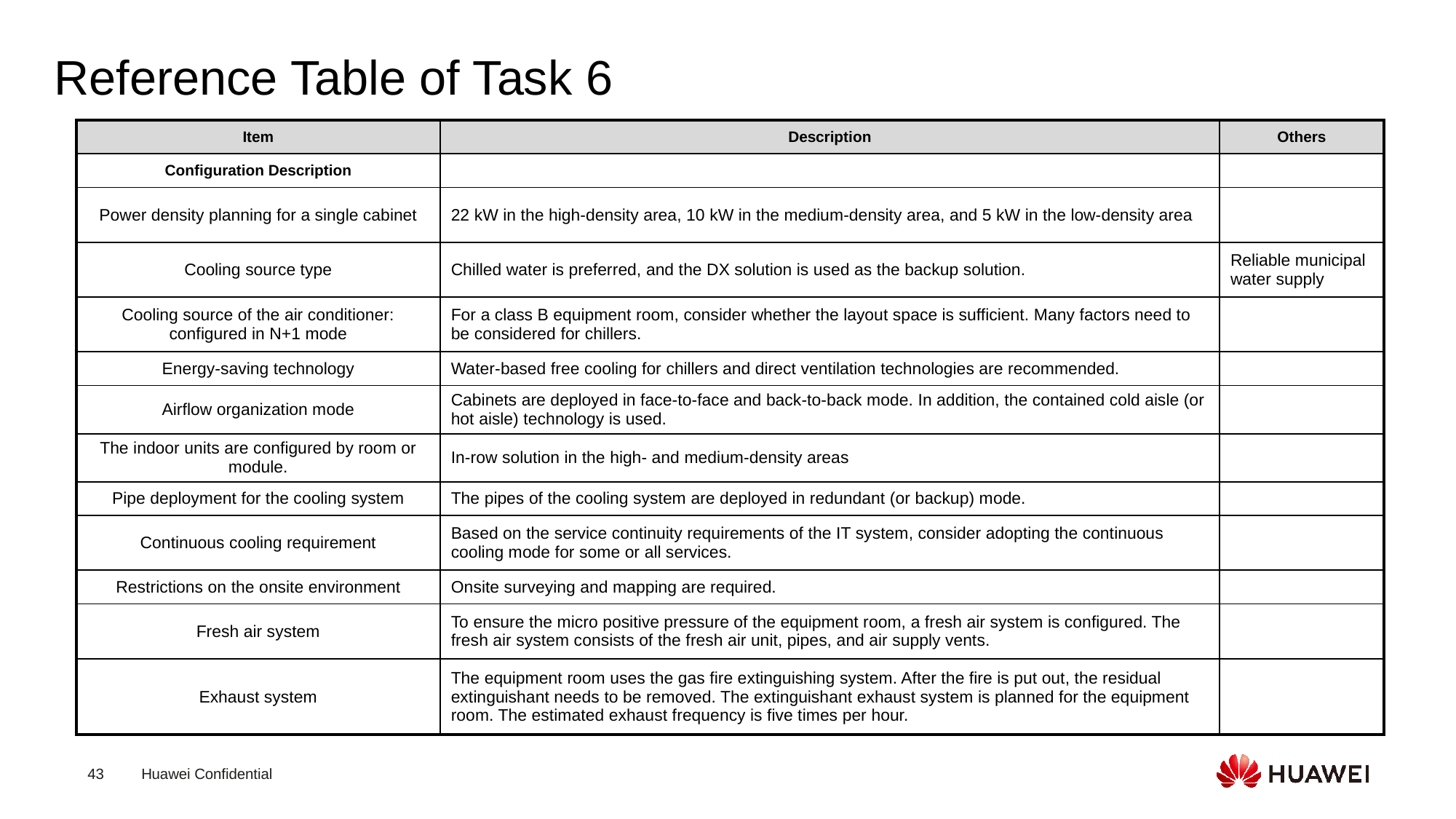

# Reference Table of Task 6
| Item | Description | Others |
| --- | --- | --- |
| Configuration Description |  |  |
| Power density planning for a single cabinet | 22 kW in the high-density area, 10 kW in the medium-density area, and 5 kW in the low-density area |  |
| Cooling source type | Chilled water is preferred, and the DX solution is used as the backup solution. | Reliable municipal water supply |
| Cooling source of the air conditioner: configured in N+1 mode | For a class B equipment room, consider whether the layout space is sufficient. Many factors need to be considered for chillers. |  |
| Energy-saving technology | Water-based free cooling for chillers and direct ventilation technologies are recommended. |  |
| Airflow organization mode | Cabinets are deployed in face-to-face and back-to-back mode. In addition, the contained cold aisle (or hot aisle) technology is used. |  |
| The indoor units are configured by room or module. | In-row solution in the high- and medium-density areas |  |
| Pipe deployment for the cooling system | The pipes of the cooling system are deployed in redundant (or backup) mode. |  |
| Continuous cooling requirement | Based on the service continuity requirements of the IT system, consider adopting the continuous cooling mode for some or all services. |  |
| Restrictions on the onsite environment | Onsite surveying and mapping are required. |  |
| Fresh air system | To ensure the micro positive pressure of the equipment room, a fresh air system is configured. The fresh air system consists of the fresh air unit, pipes, and air supply vents. |  |
| Exhaust system | The equipment room uses the gas fire extinguishing system. After the fire is put out, the residual extinguishant needs to be removed. The extinguishant exhaust system is planned for the equipment room. The estimated exhaust frequency is five times per hour. |  |